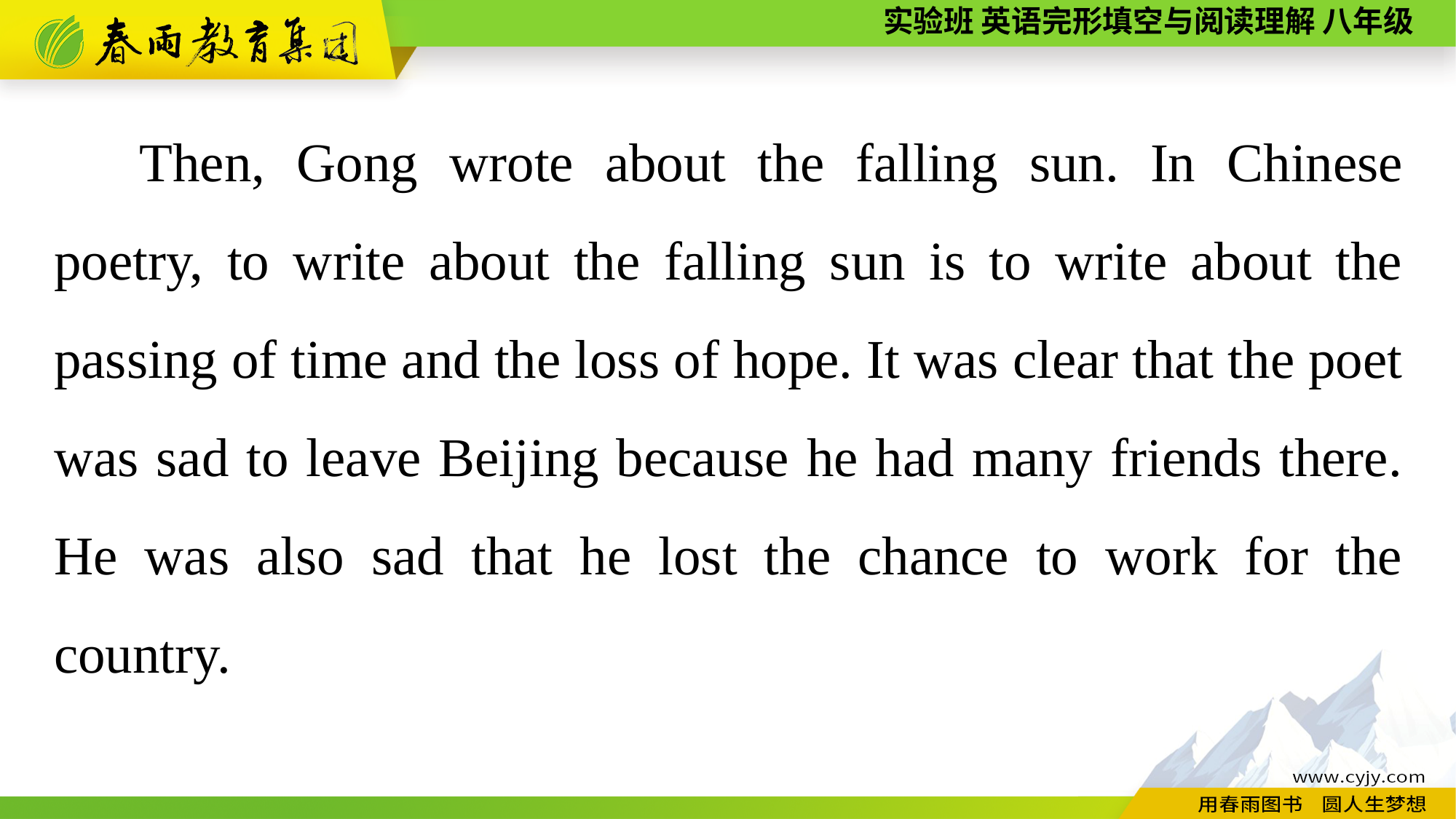

Then, Gong wrote about the falling sun. In Chinese poetry, to write about the falling sun is to write about the passing of time and the loss of hope. It was clear that the poet was sad to leave Beijing because he had many friends there. He was also sad that he lost the chance to work for the country.